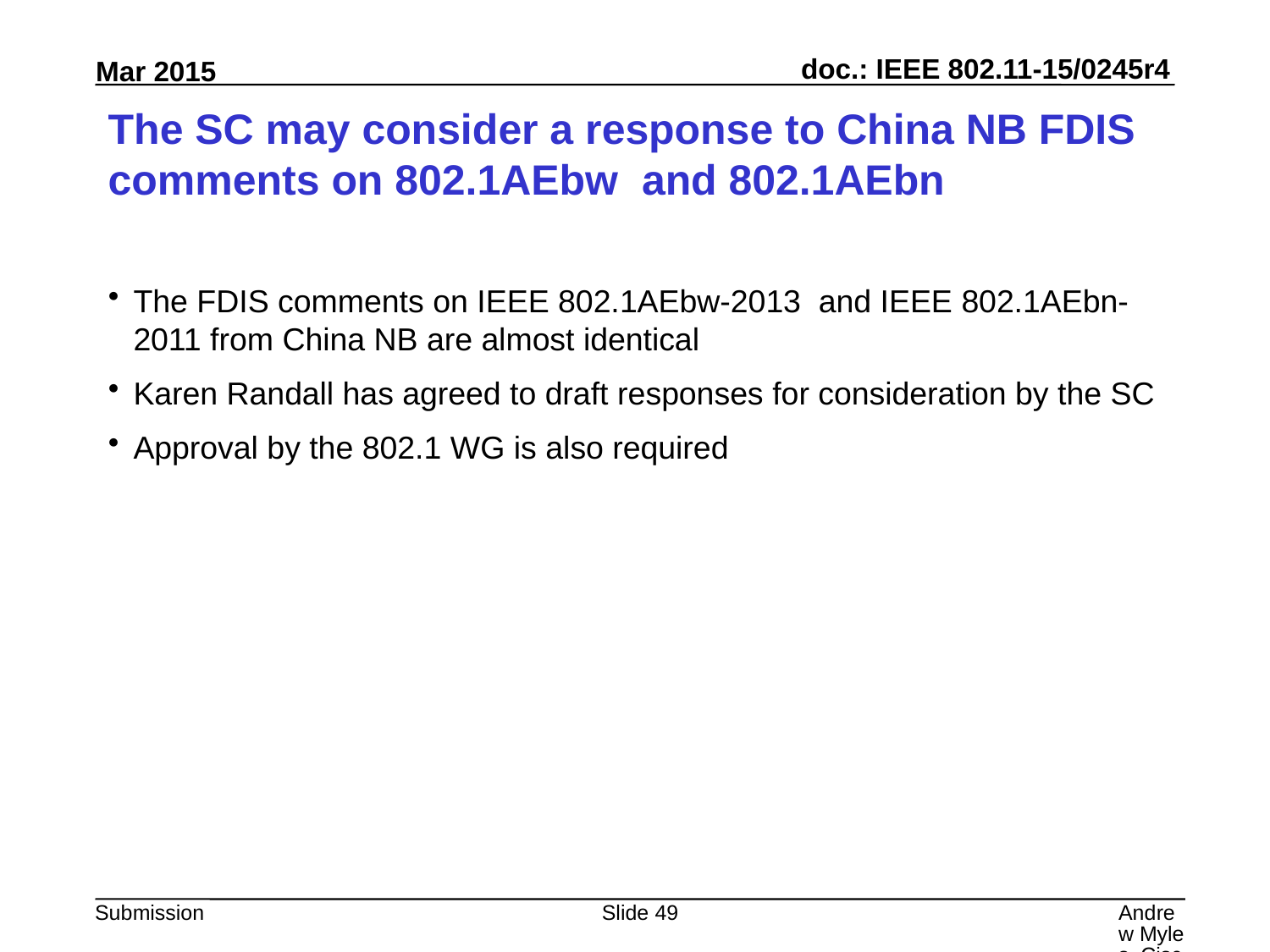

# The SC may consider a response to China NB FDIS comments on 802.1AEbw  and 802.1AEbn
The FDIS comments on IEEE 802.1AEbw-2013  and IEEE 802.1AEbn-2011 from China NB are almost identical
Karen Randall has agreed to draft responses for consideration by the SC
Approval by the 802.1 WG is also required
Slide 49
Andrew Myles, Cisco